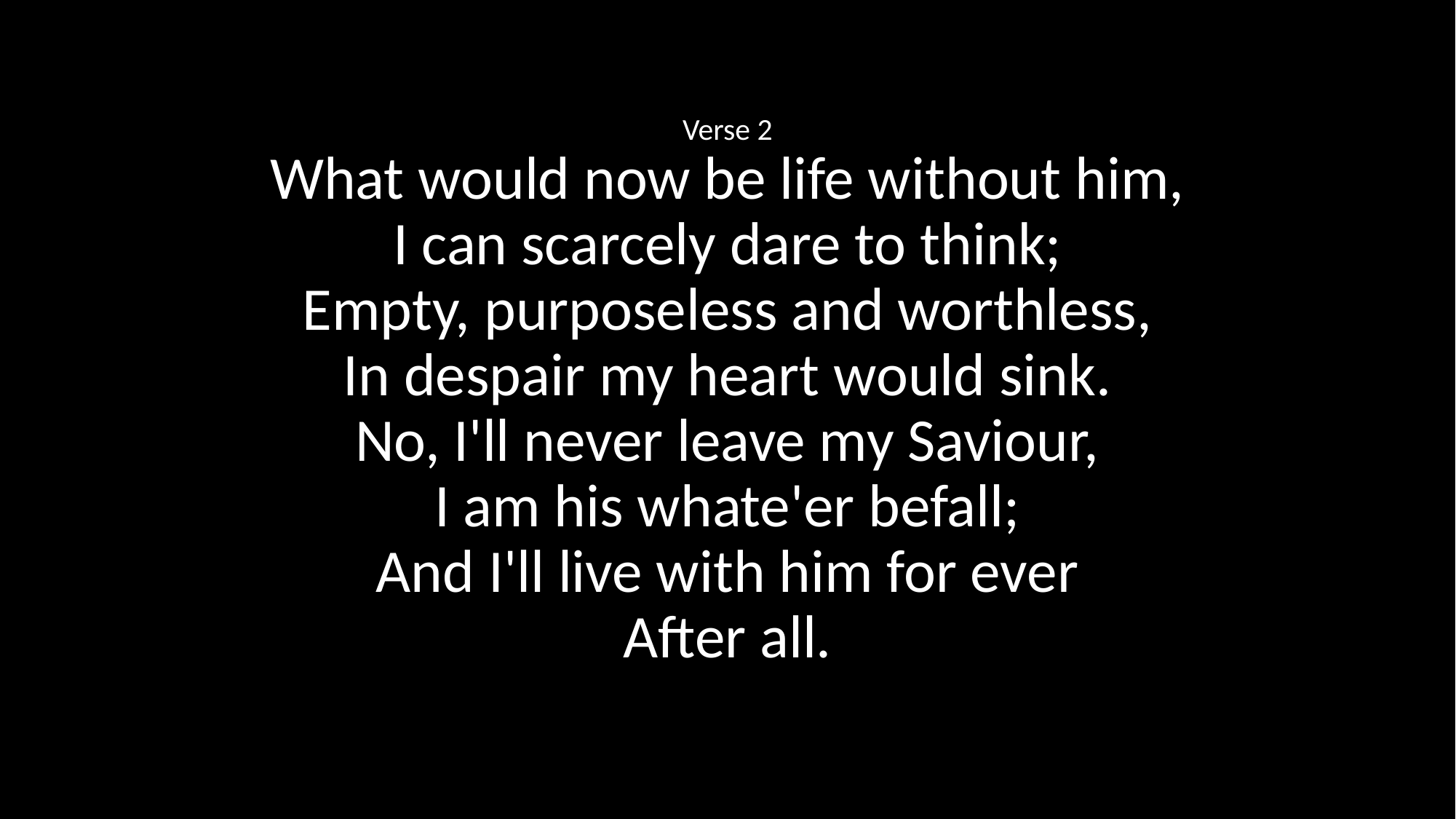

Verse 2
What would now be life without him,
I can scarcely dare to think;
Empty, purposeless and worthless,
In despair my heart would sink.
No, I'll never leave my Saviour,
I am his whate'er befall;
And I'll live with him for ever
After all.